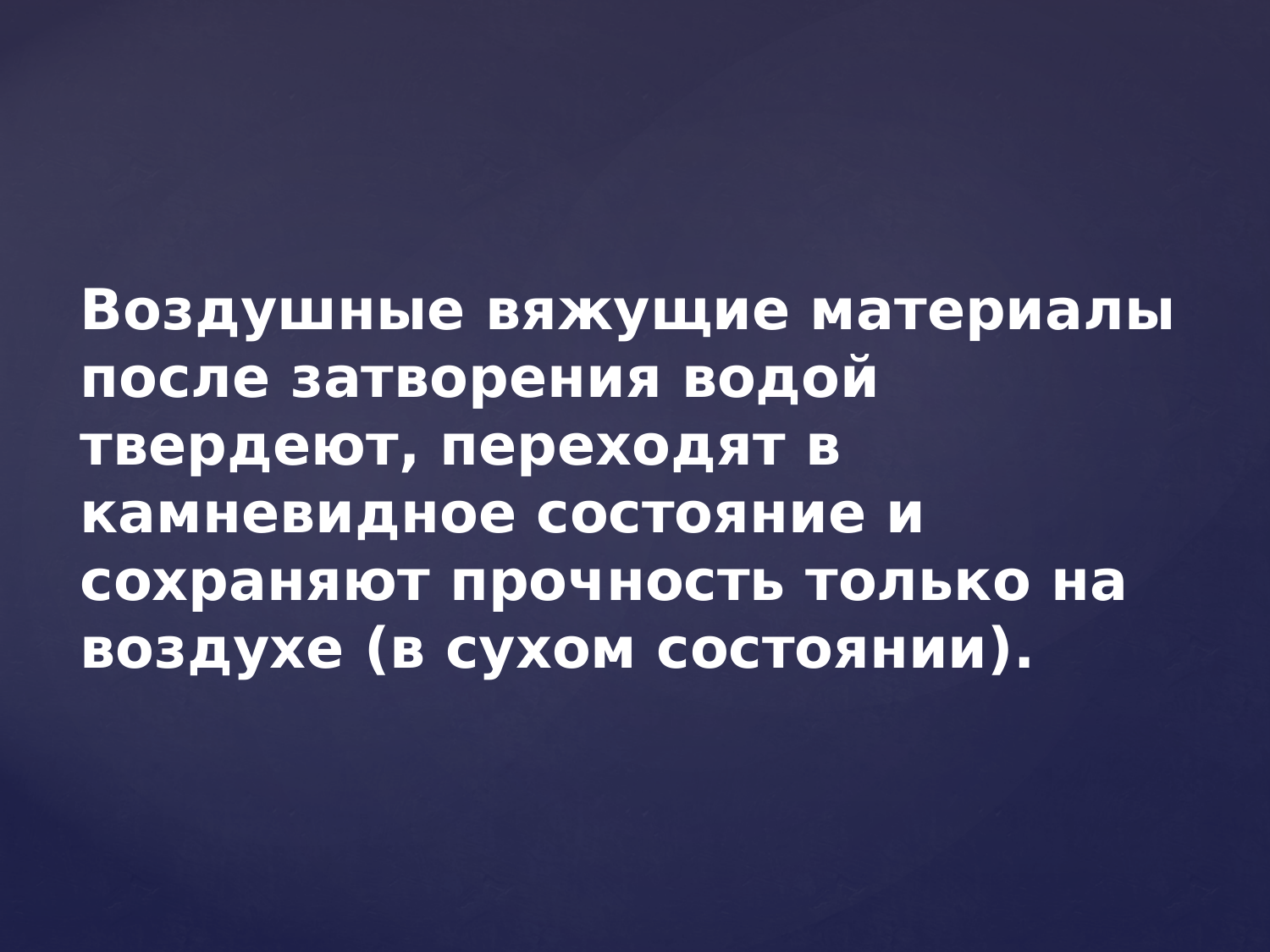

Воздушные вяжущие материалы после затворения водой твердеют, переходят в камневидное состояние и сохраняют прочность только на воздухе (в сухом состоянии).